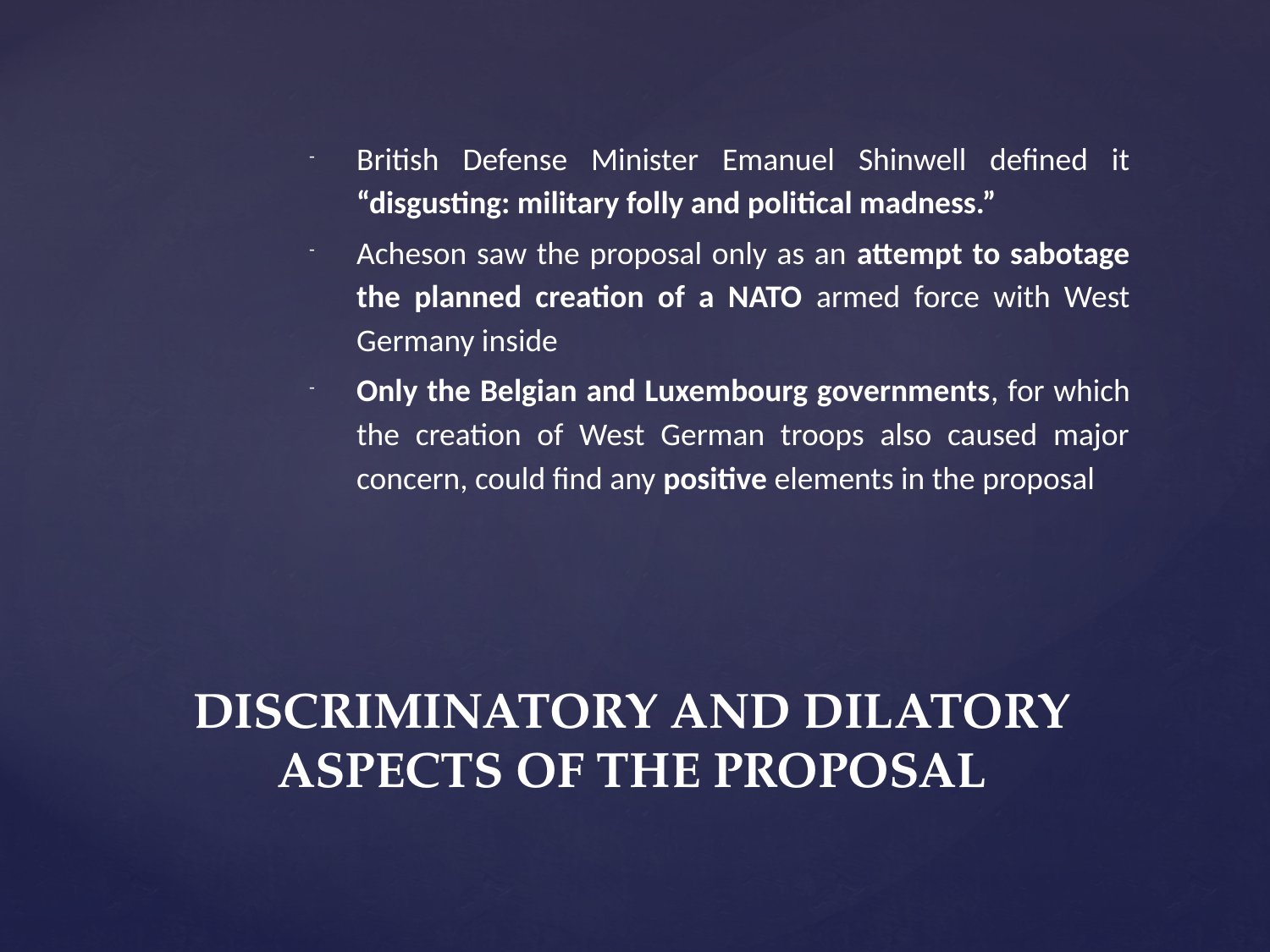

British Defense Minister Emanuel Shinwell defined it “disgusting: military folly and political madness.”
Acheson saw the proposal only as an attempt to sabotage the planned creation of a NATO armed force with West Germany inside
Only the Belgian and Luxembourg governments, for which the creation of West German troops also caused major concern, could find any positive elements in the proposal

# DISCRIMINATORY AND DILATORY ASPECTS OF THE PROPOSAL